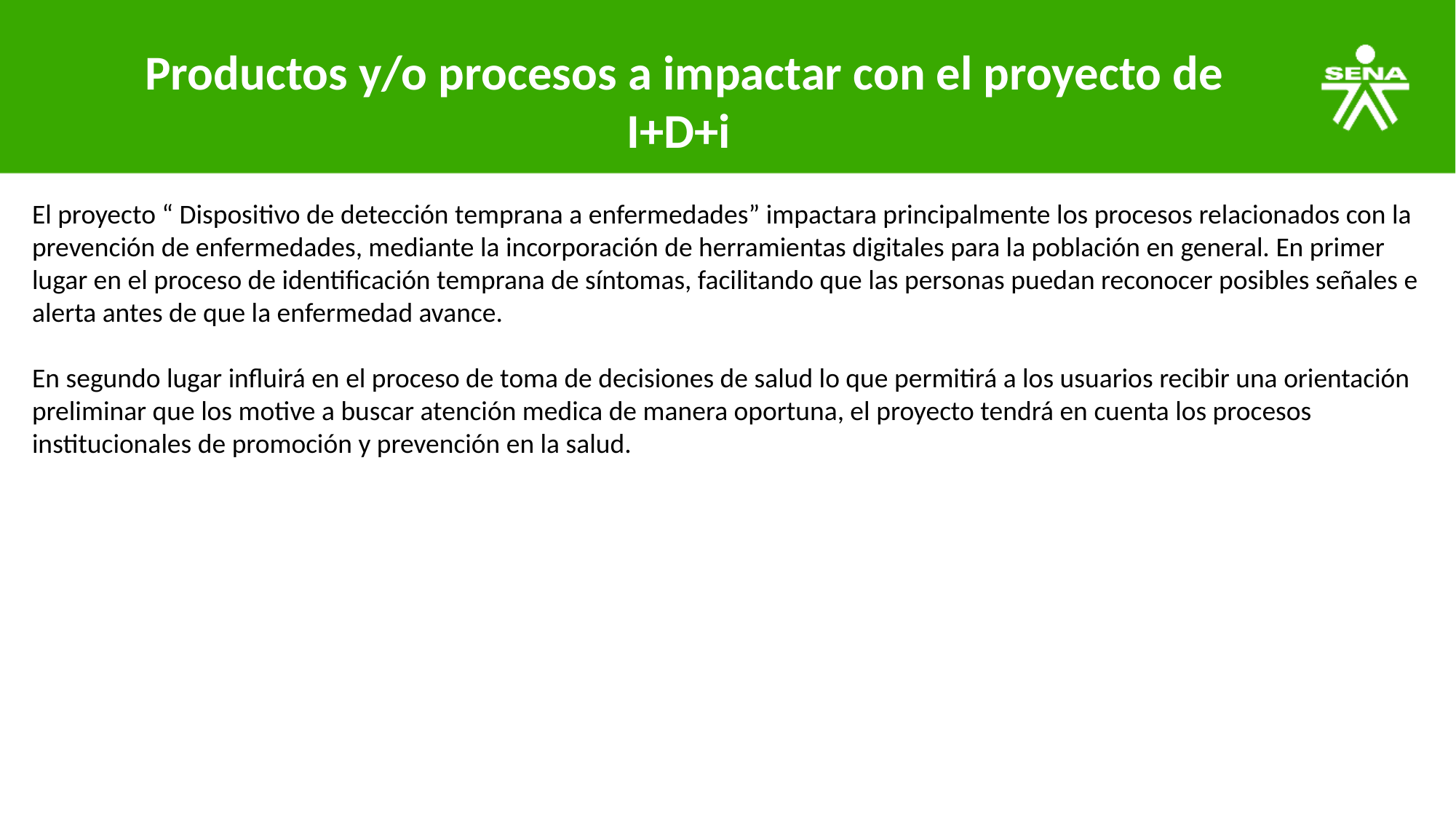

Productos y/o procesos a impactar con el proyecto de I+D+i
El proyecto “ Dispositivo de detección temprana a enfermedades” impactara principalmente los procesos relacionados con la prevención de enfermedades, mediante la incorporación de herramientas digitales para la población en general. En primer lugar en el proceso de identificación temprana de síntomas, facilitando que las personas puedan reconocer posibles señales e alerta antes de que la enfermedad avance.

En segundo lugar influirá en el proceso de toma de decisiones de salud lo que permitirá a los usuarios recibir una orientación preliminar que los motive a buscar atención medica de manera oportuna, el proyecto tendrá en cuenta los procesos institucionales de promoción y prevención en la salud.